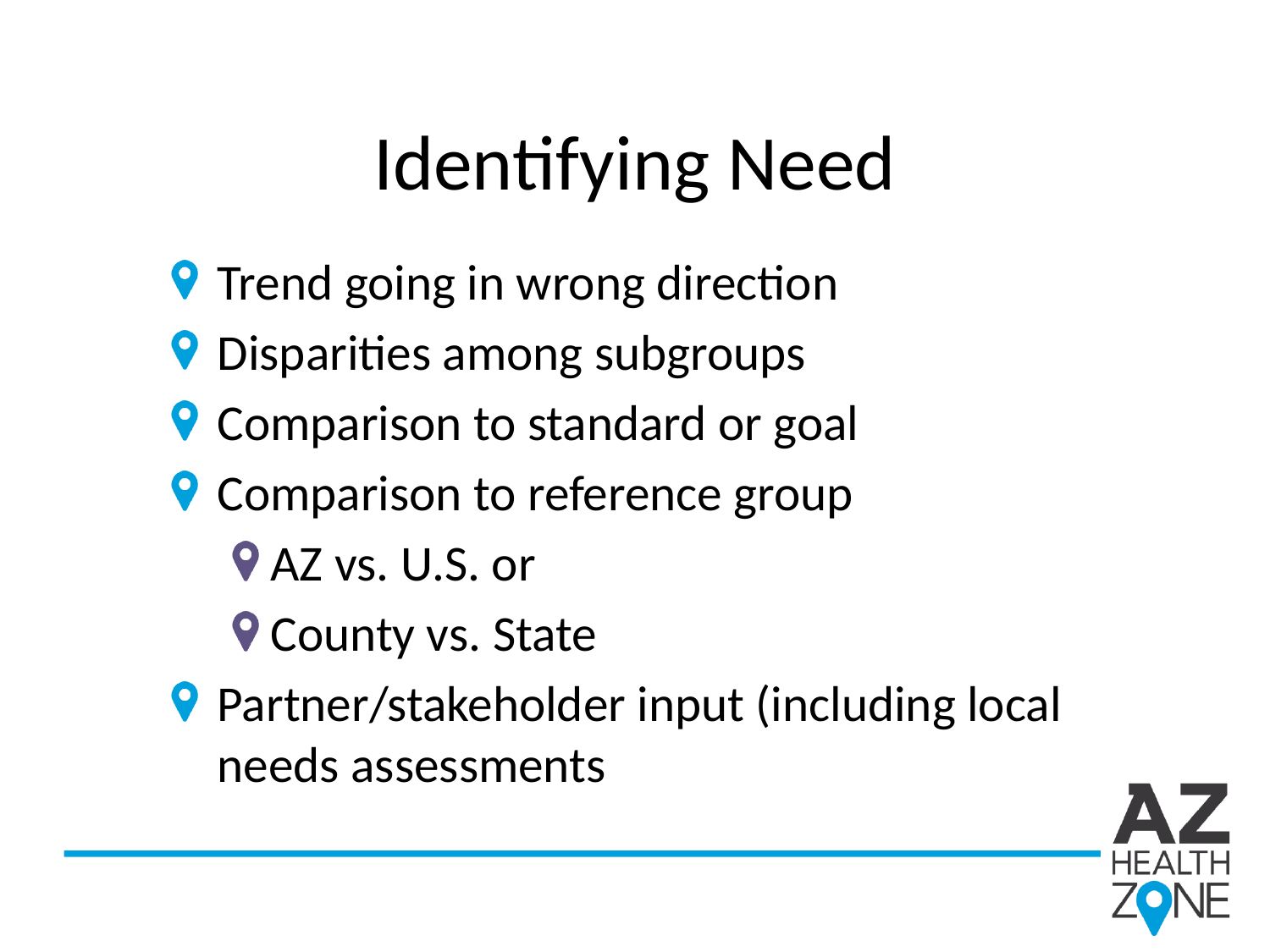

# Identifying Need
Trend going in wrong direction
Disparities among subgroups
Comparison to standard or goal
Comparison to reference group
AZ vs. U.S. or
County vs. State
Partner/stakeholder input (including local needs assessments